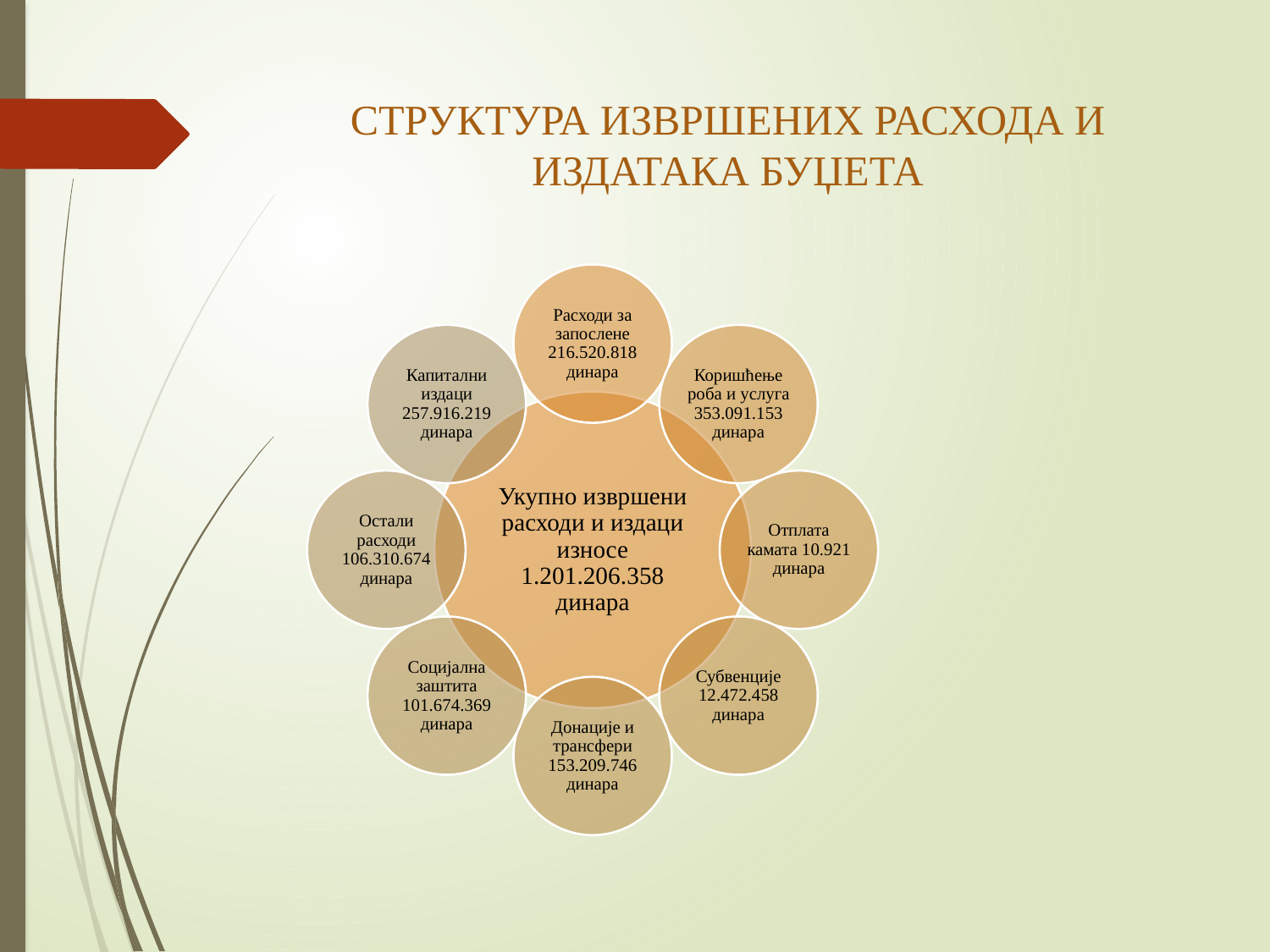

# СТРУКТУРА ИЗВРШЕНИХ РАСХОДА И ИЗДАТАКА БУЏЕТА
Укупно извршени расходи и издаци износе 1.201.206.358 динара
Расходи за запослене 216.520.818 динара
Коришћење роба и услуга 353.091.153 динара
Отплата камата 10.921 динара
Субвенције 12.472.458 динара
Донације и трансфери 153.209.746 динара
Социјална заштита 101.674.369 динара
Остали расходи 106.310.674 динара
Капитални издаци 257.916.219 динара